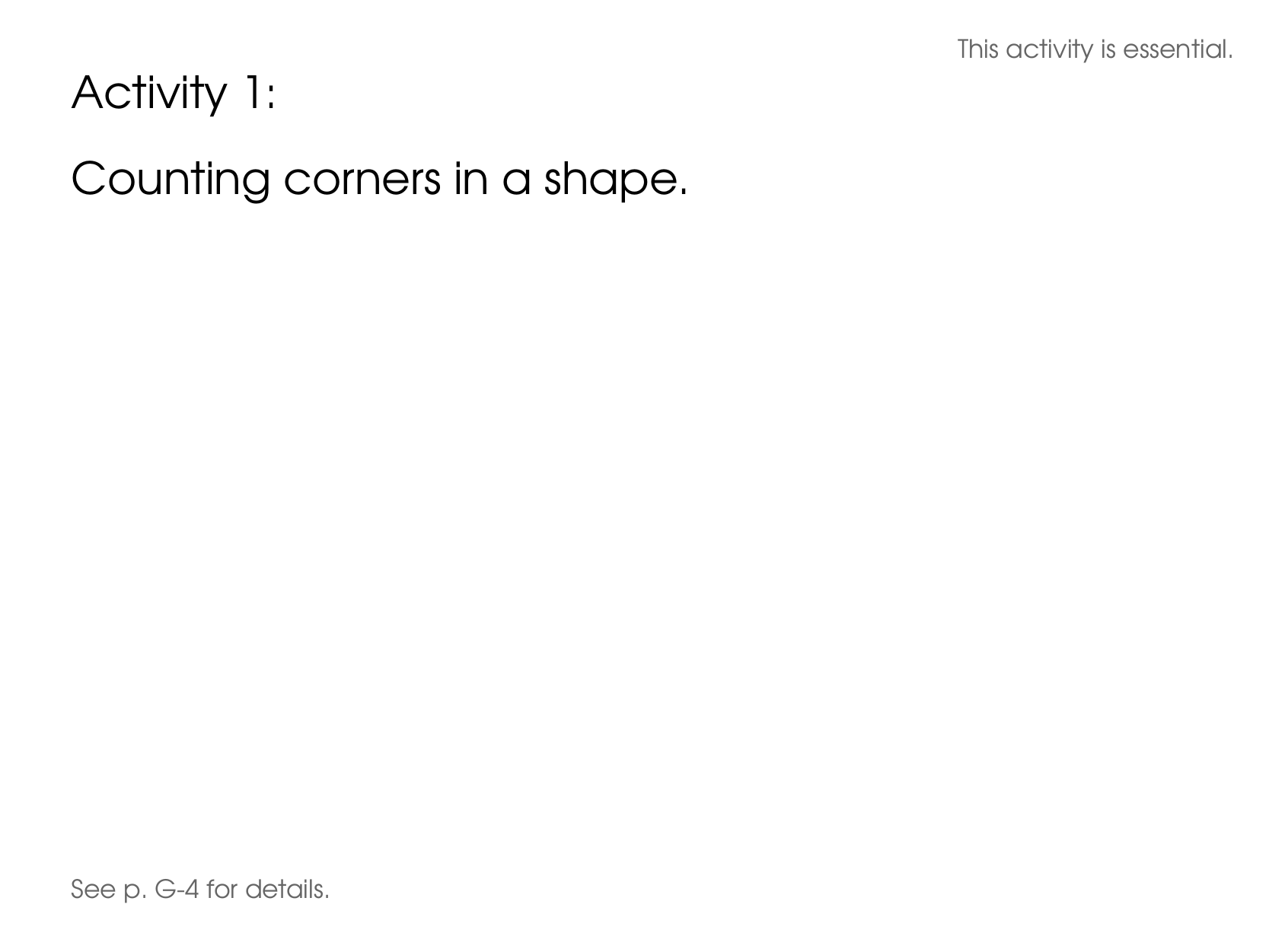

This activity is essential.
Activity 1:
Counting corners in a shape.
See p. G-4 for details.